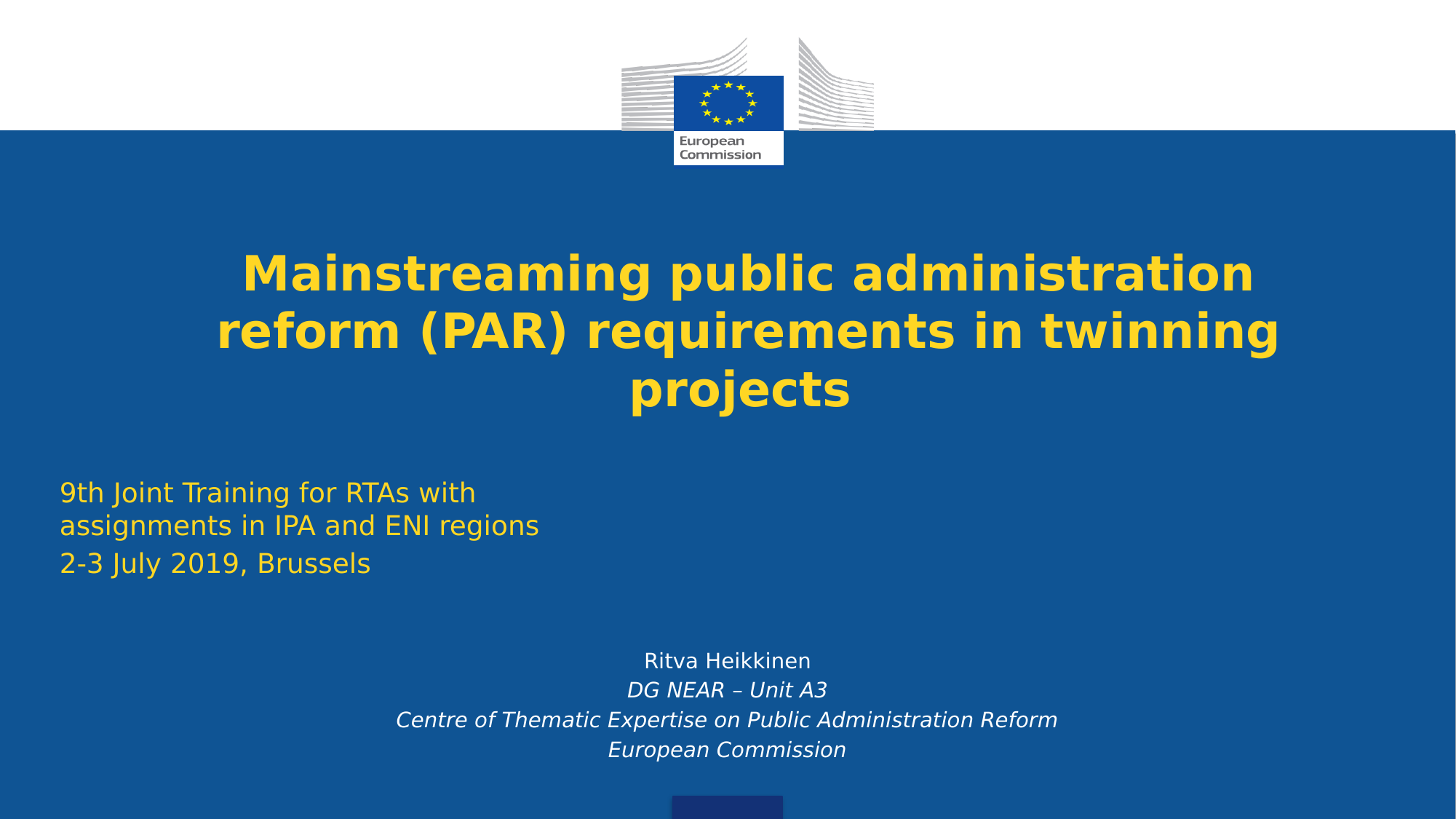

# Mainstreaming public administration reform (PAR) requirements in twinning projects
9th Joint Training for RTAs with assignments in IPA and ENI regions
2-3 July 2019, Brussels
Ritva Heikkinen
DG NEAR – Unit A3
Centre of Thematic Expertise on Public Administration Reform
European Commission